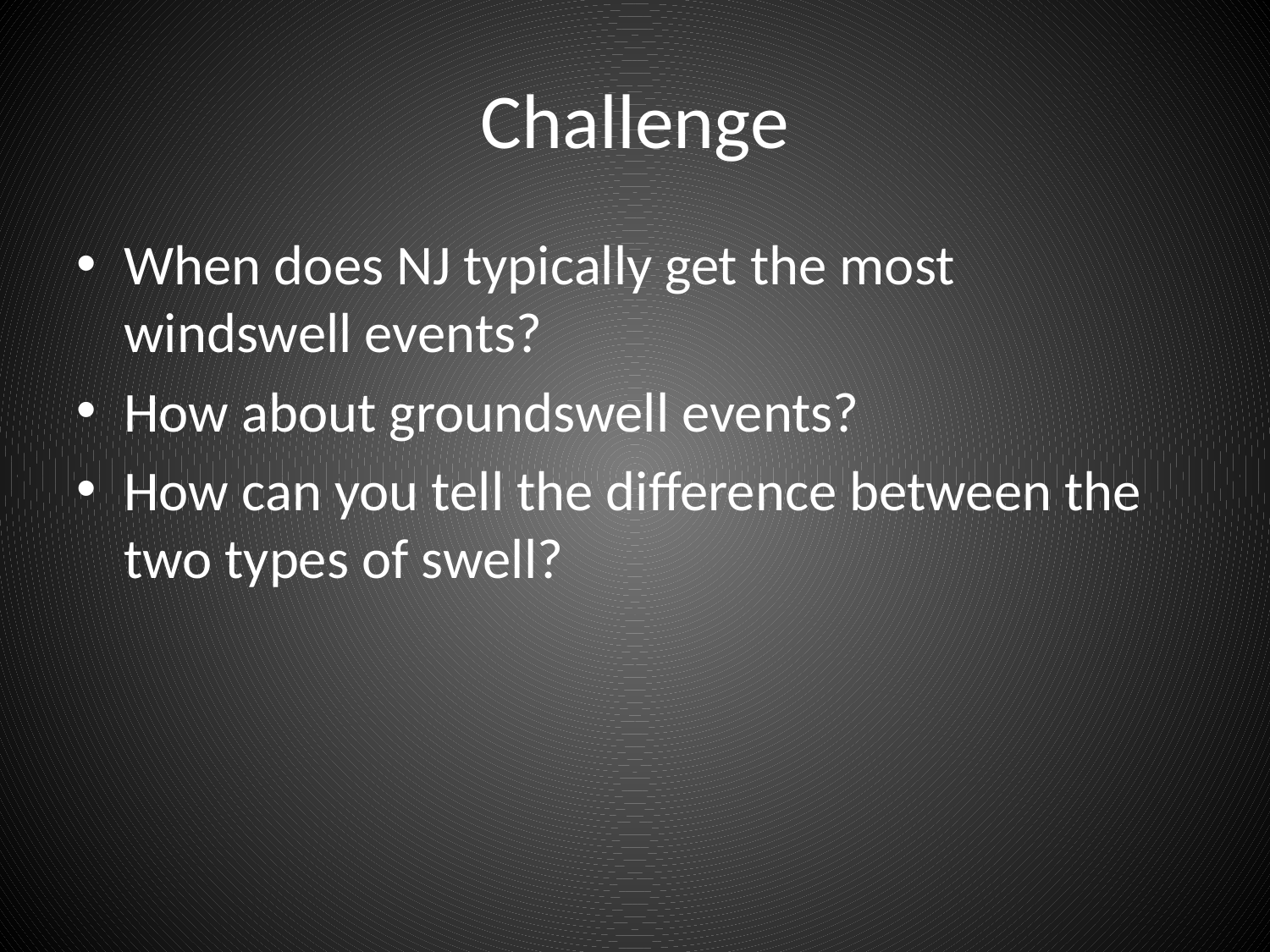

# Challenge
When does NJ typically get the most windswell events?
How about groundswell events?
How can you tell the difference between the two types of swell?